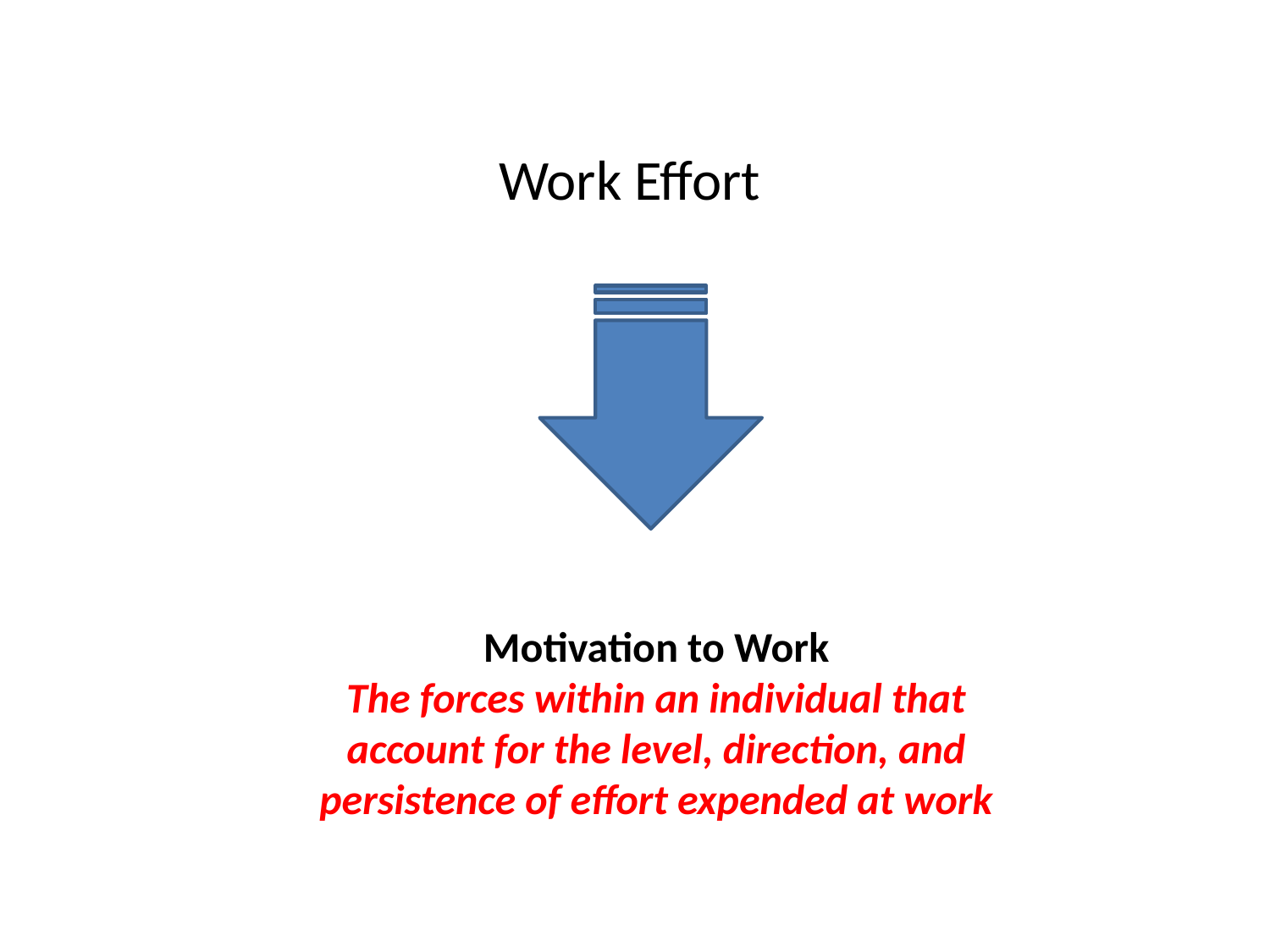

Work Effort

Motivation to Work
The forces within an individual that account for the level, direction, and persistence of effort expended at work